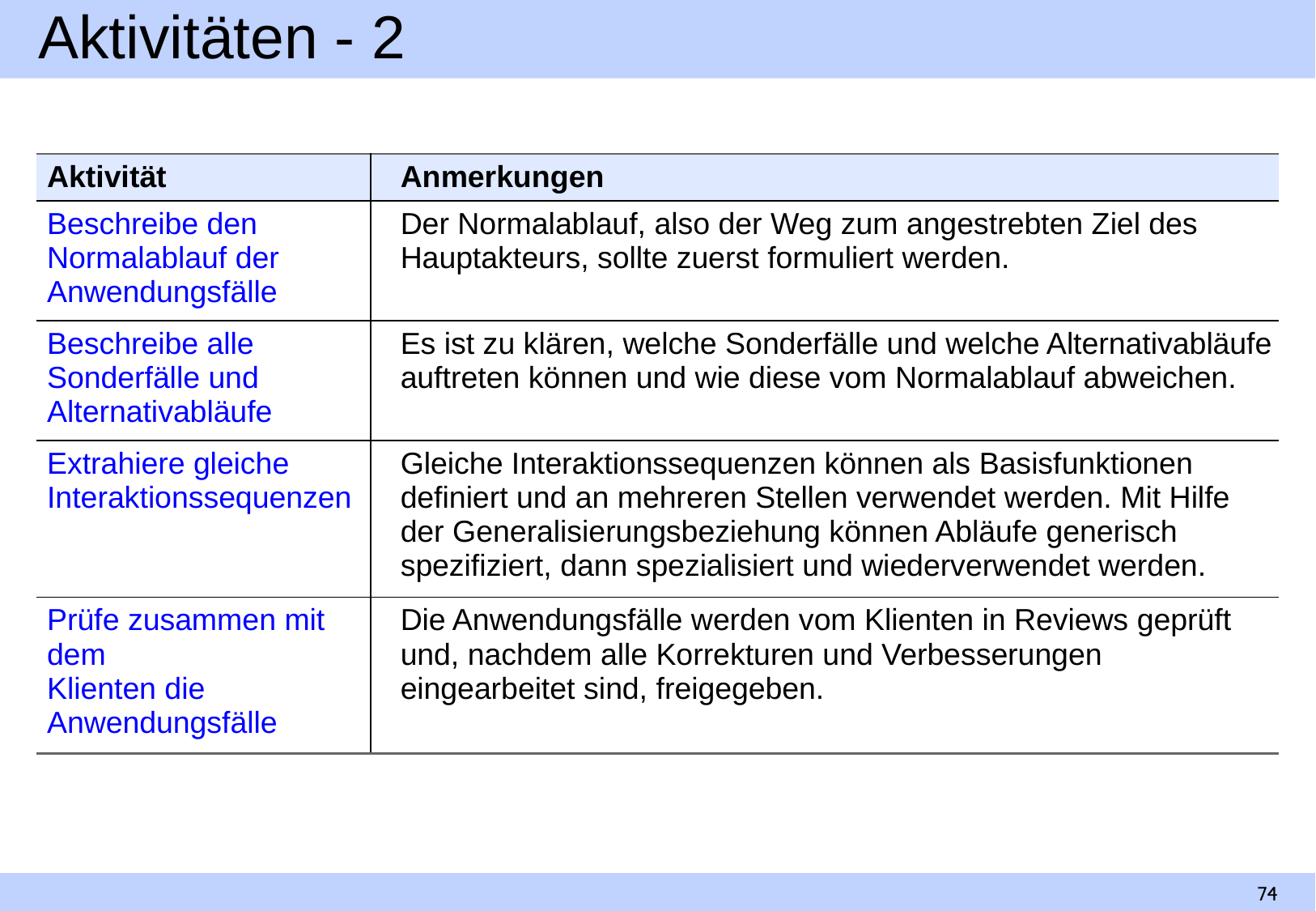

# Aktivitäten - 2
| Aktivität | Anmerkungen |
| --- | --- |
| Beschreibe den Normalablauf der Anwendungsfälle | Der Normalablauf, also der Weg zum angestrebten Ziel des Hauptakteurs, sollte zuerst formuliert werden. |
| Beschreibe alle Sonderfälle und Alternativabläufe | Es ist zu klären, welche Sonderfälle und welche Alternativabläufe auftreten können und wie diese vom Normalablauf abweichen. |
| Extrahiere gleiche Interaktionssequenzen | Gleiche Interaktionssequenzen können als Basisfunktionen definiert und an mehreren Stellen verwendet werden. Mit Hilfe der Generalisierungsbeziehung können Abläufe generisch spezifiziert, dann spezialisiert und wiederverwendet werden. |
| Prüfe zusammen mit dem Klienten die Anwendungsfälle | Die Anwendungsfälle werden vom Klienten in Reviews geprüft und, nachdem alle Korrekturen und Verbesserungen eingearbeitet sind, freigegeben. |
74